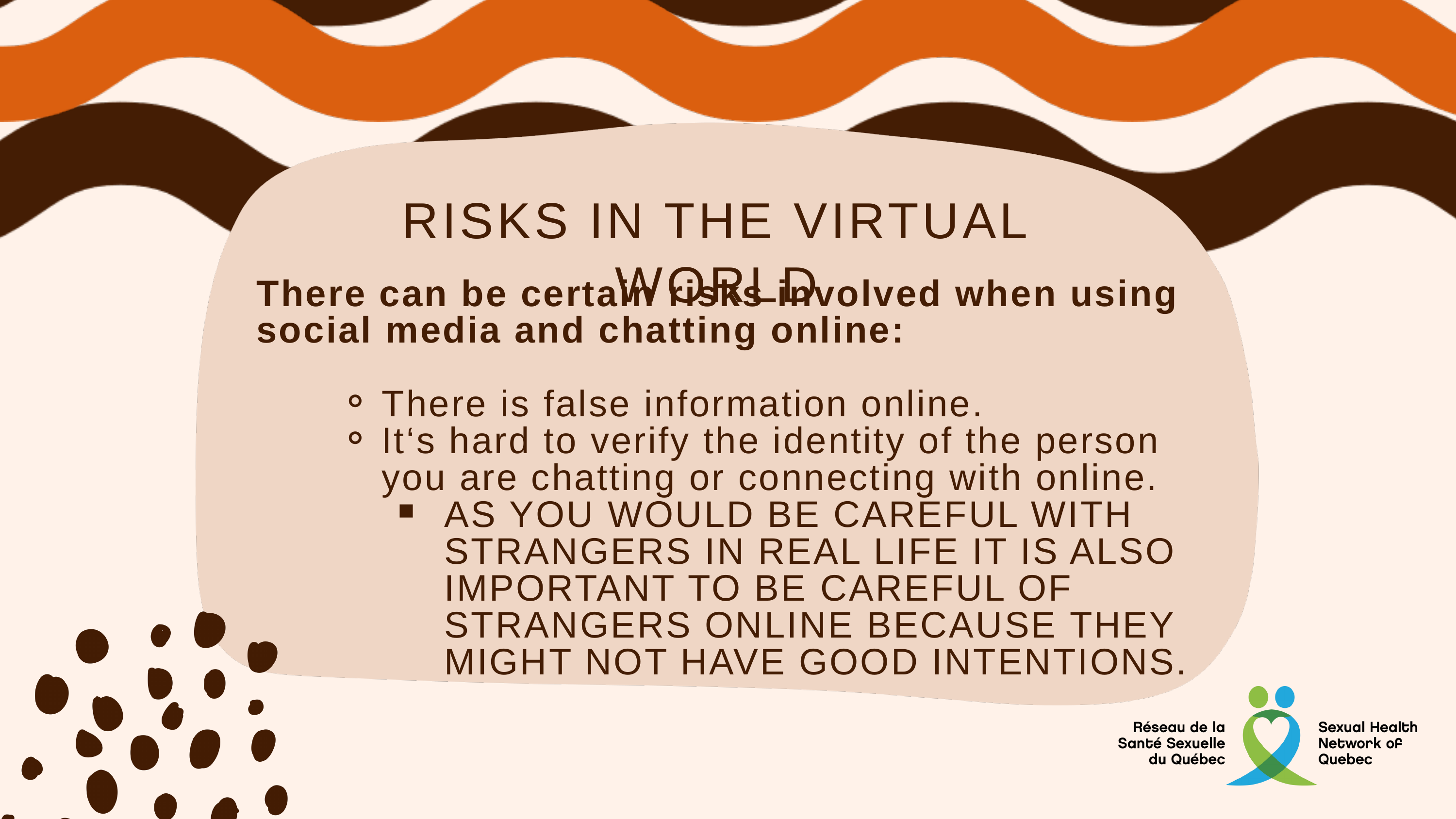

RISKS IN THE VIRTUAL WORLD

There can be certain risks involved when using social media and chatting online:

There is false information online.
It‘s hard to verify the identity of the person you are chatting or connecting with online.
AS YOU WOULD BE CAREFUL WITH STRANGERS IN REAL LIFE IT IS ALSO IMPORTANT TO BE CAREFUL OF STRANGERS ONLINE BECAUSE THEY MIGHT NOT HAVE GOOD INTENTIONS.